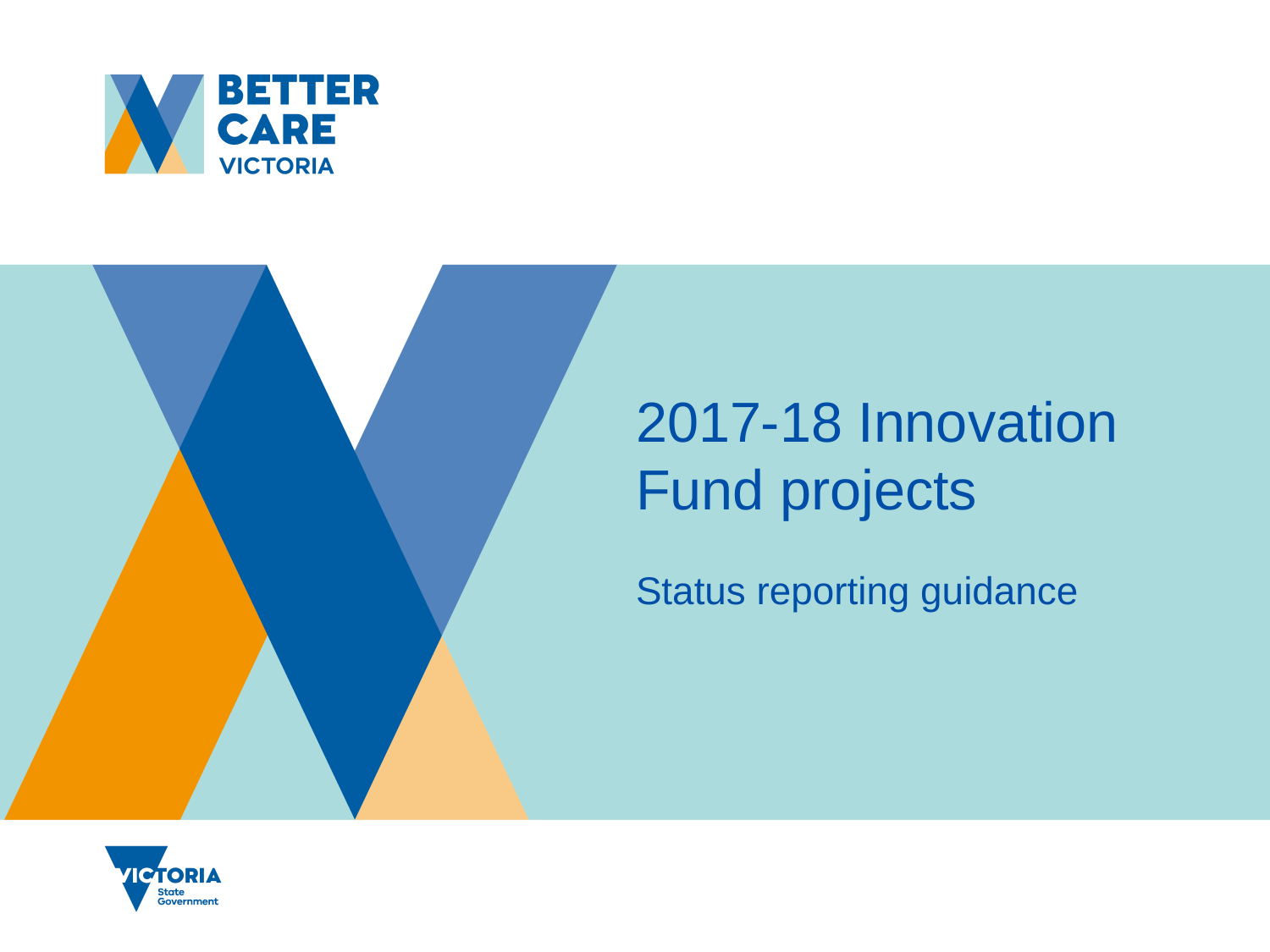

# 2017-18 Innovation Fund projects
Status reporting guidance